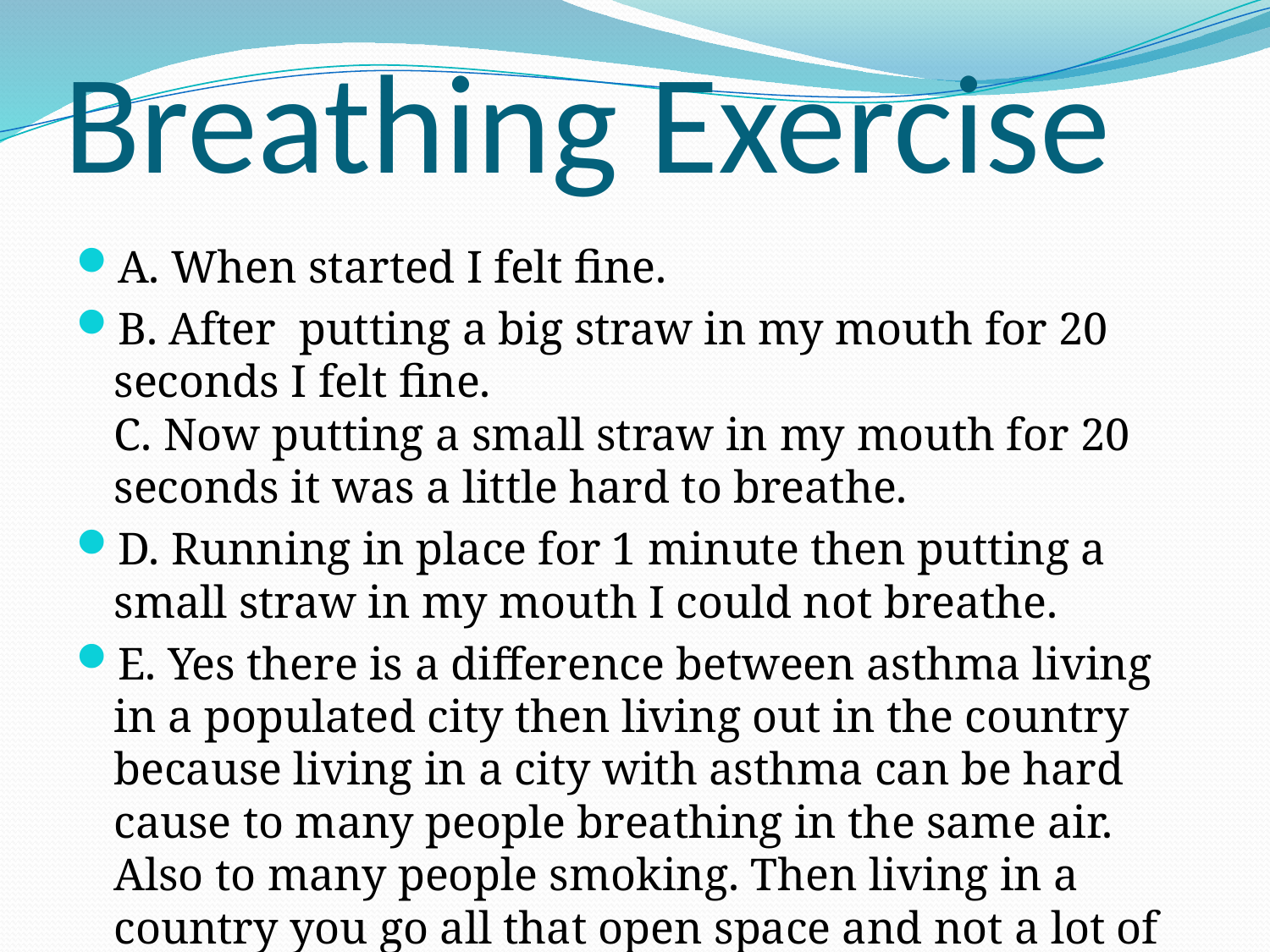

# Breathing Exercise
A. When started I felt fine.
B. After  putting a big straw in my mouth for 20 seconds I felt fine.
C. Now putting a small straw in my mouth for 20 seconds it was a little hard to breathe.
D. Running in place for 1 minute then putting a small straw in my mouth I could not breathe.
E. Yes there is a difference between asthma living in a populated city then living out in the country because living in a city with asthma can be hard cause to many people breathing in the same air. Also to many people smoking. Then living in a country you go all that open space and not a lot of people out there so clean air.